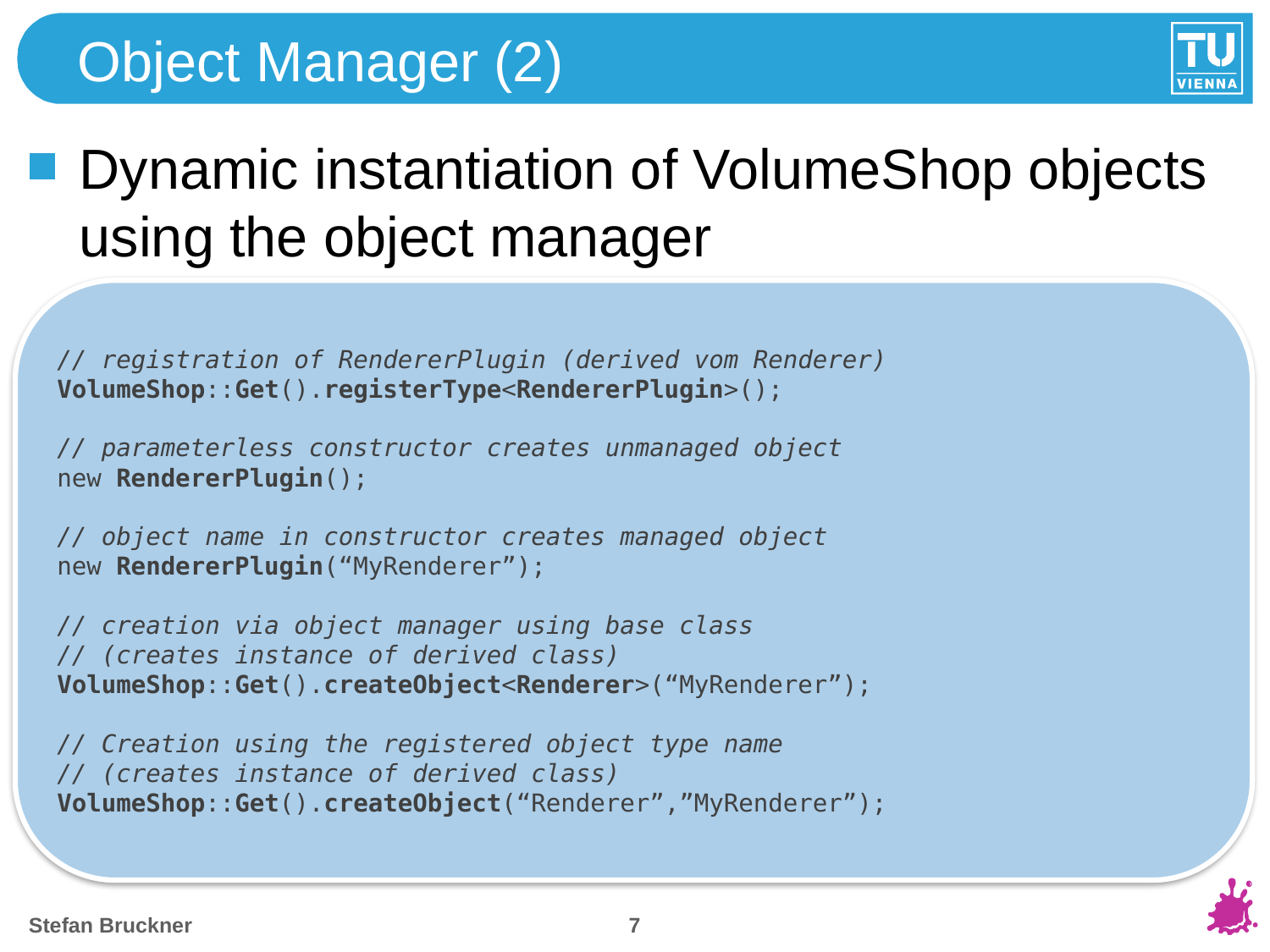

# Object Manager (2)
Dynamic instantiation of VolumeShop objects using the object manager

// registration of RendererPlugin (derived vom Renderer)
VolumeShop::Get().registerType<RendererPlugin>();

// parameterless constructor creates unmanaged object
new RendererPlugin();

// object name in constructor creates managed object
new RendererPlugin(“MyRenderer”);

// creation via object manager using base class
// (creates instance of derived class)
VolumeShop::Get().createObject<Renderer>(“MyRenderer”);

// Creation using the registered object type name
// (creates instance of derived class)
VolumeShop::Get().createObject(“Renderer”,”MyRenderer”);
7
Stefan Bruckner